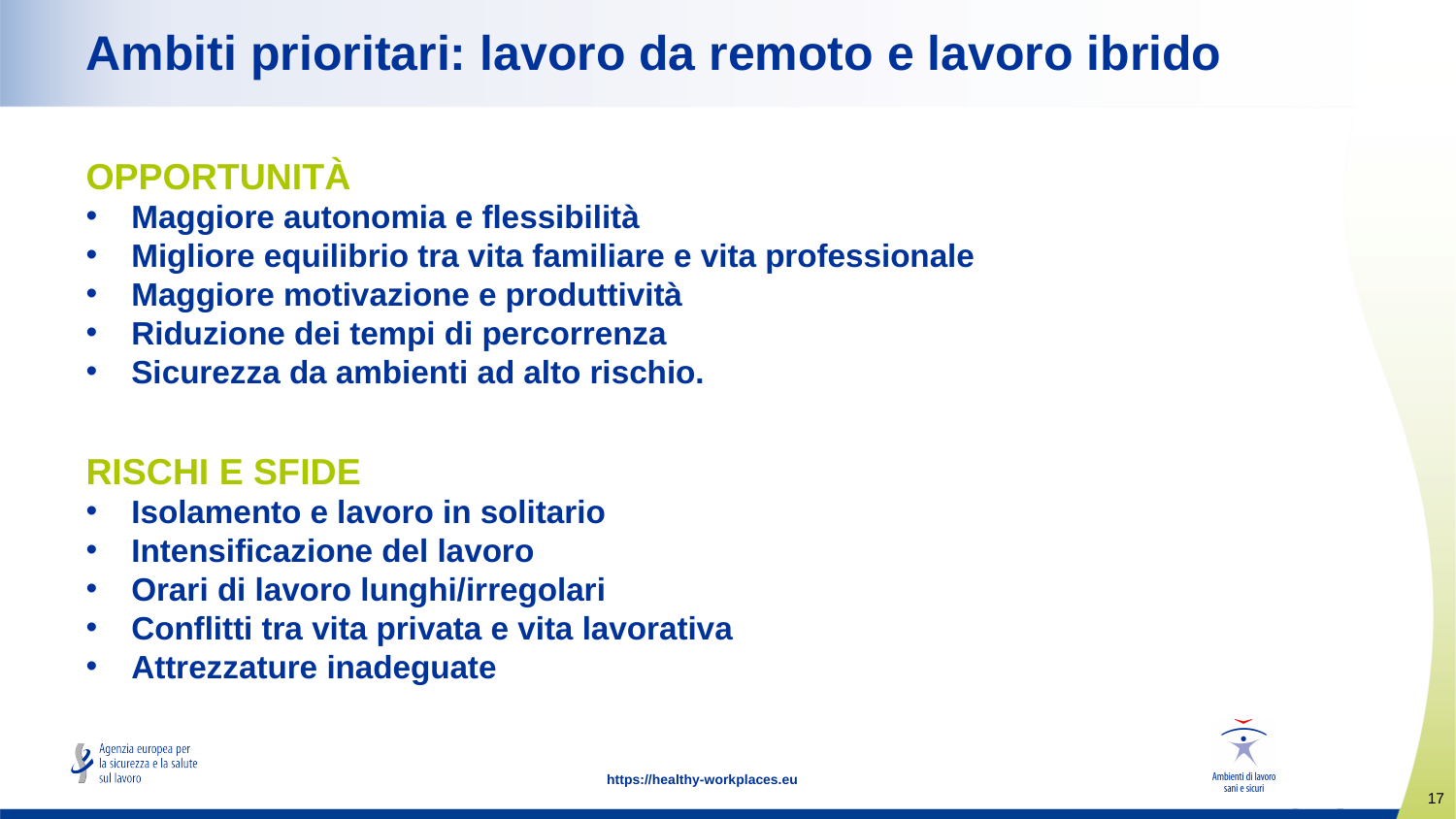

# Ambiti prioritari: lavoro da remoto e lavoro ibrido
OPPORTUNITÀ
Maggiore autonomia e flessibilità
Migliore equilibrio tra vita familiare e vita professionale
Maggiore motivazione e produttività
Riduzione dei tempi di percorrenza
Sicurezza da ambienti ad alto rischio.

RISCHI E SFIDE
Isolamento e lavoro in solitario
Intensificazione del lavoro
Orari di lavoro lunghi/irregolari
Conflitti tra vita privata e vita lavorativa
Attrezzature inadeguate